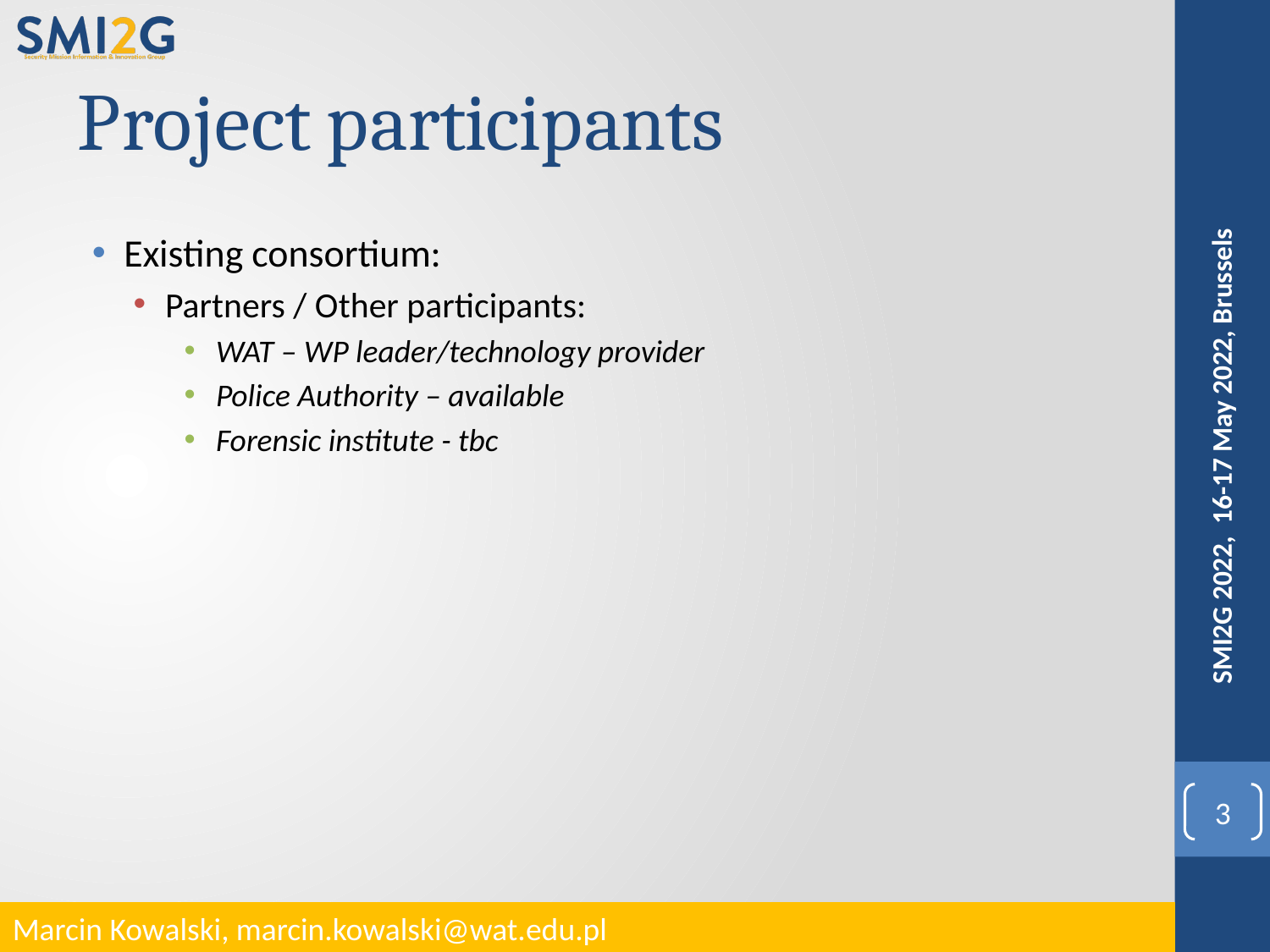

# Project participants
Existing consortium:
Partners / Other participants:
WAT – WP leader/technology provider
Police Authority – available
Forensic institute - tbc

SMI2G 2022,  16-17 May 2022, Brussels
3
Marcin Kowalski, marcin.kowalski@wat.edu.pl